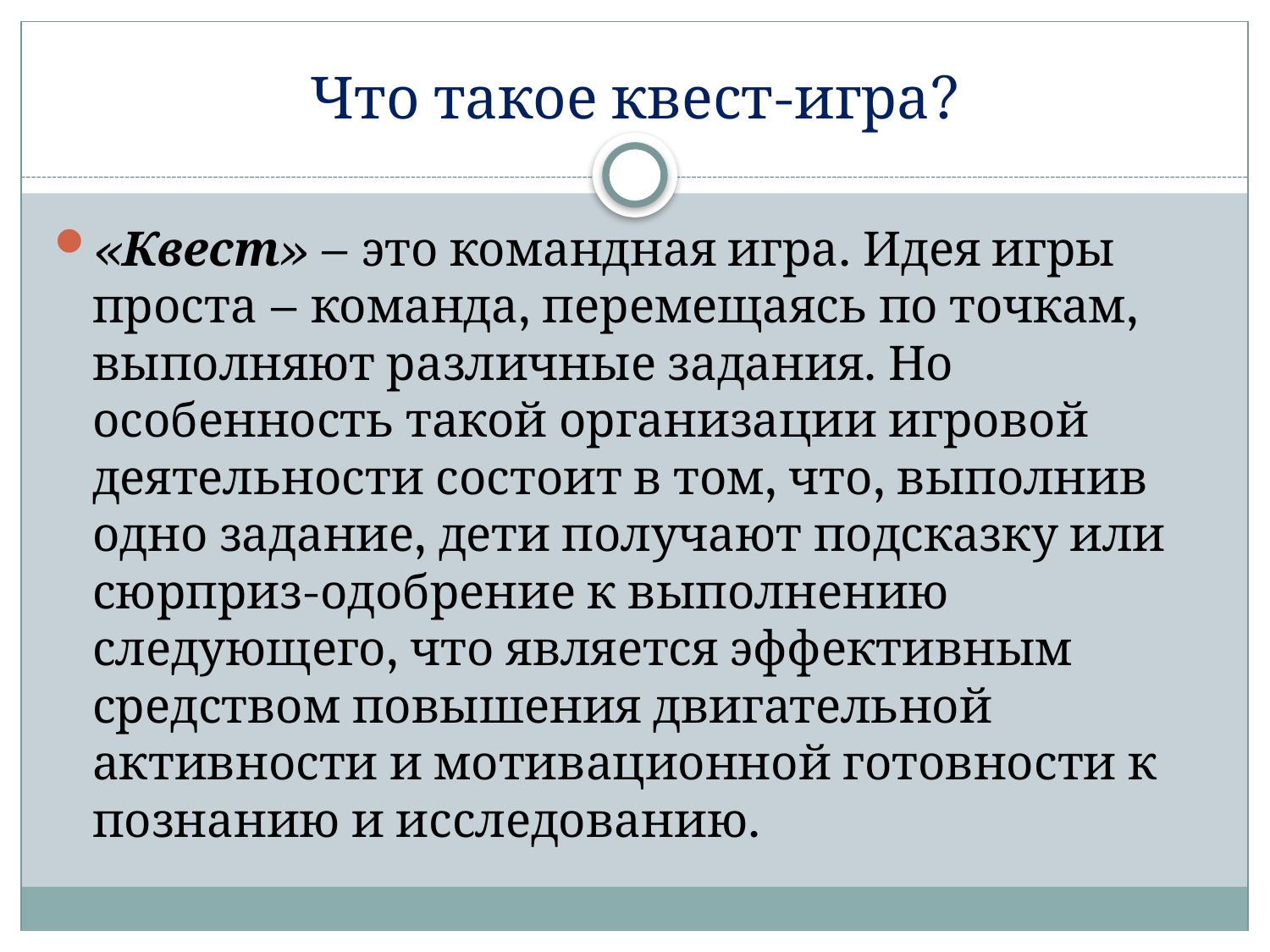

# Что такое квест-игра?
«Квест» – это командная игра. Идея игры проста – команда, перемещаясь по точкам, выполняют различные задания. Но особенность такой организации игровой деятельности состоит в том, что, выполнив одно задание, дети получают подсказку или сюрприз-одобрение к выполнению следующего, что является эффективным средством повышения двигательной активности и мотивационной готовности к познанию и исследованию.